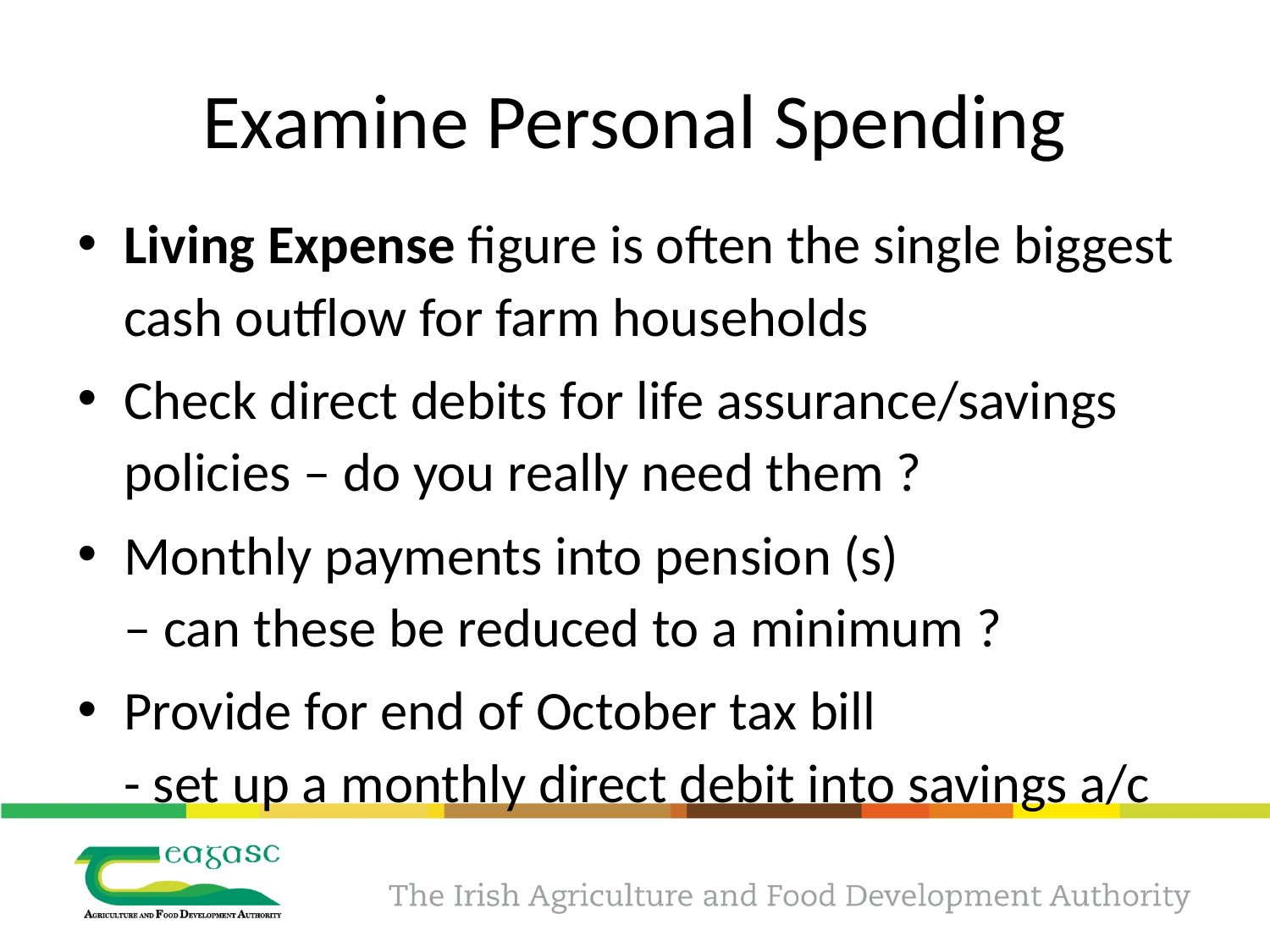

# Examine Personal Spending
Living Expense figure is often the single biggest cash outflow for farm households
Check direct debits for life assurance/savings policies – do you really need them ?
Monthly payments into pension (s)
– can these be reduced to a minimum ?
Provide for end of October tax bill
- set up a monthly direct debit into savings a/c